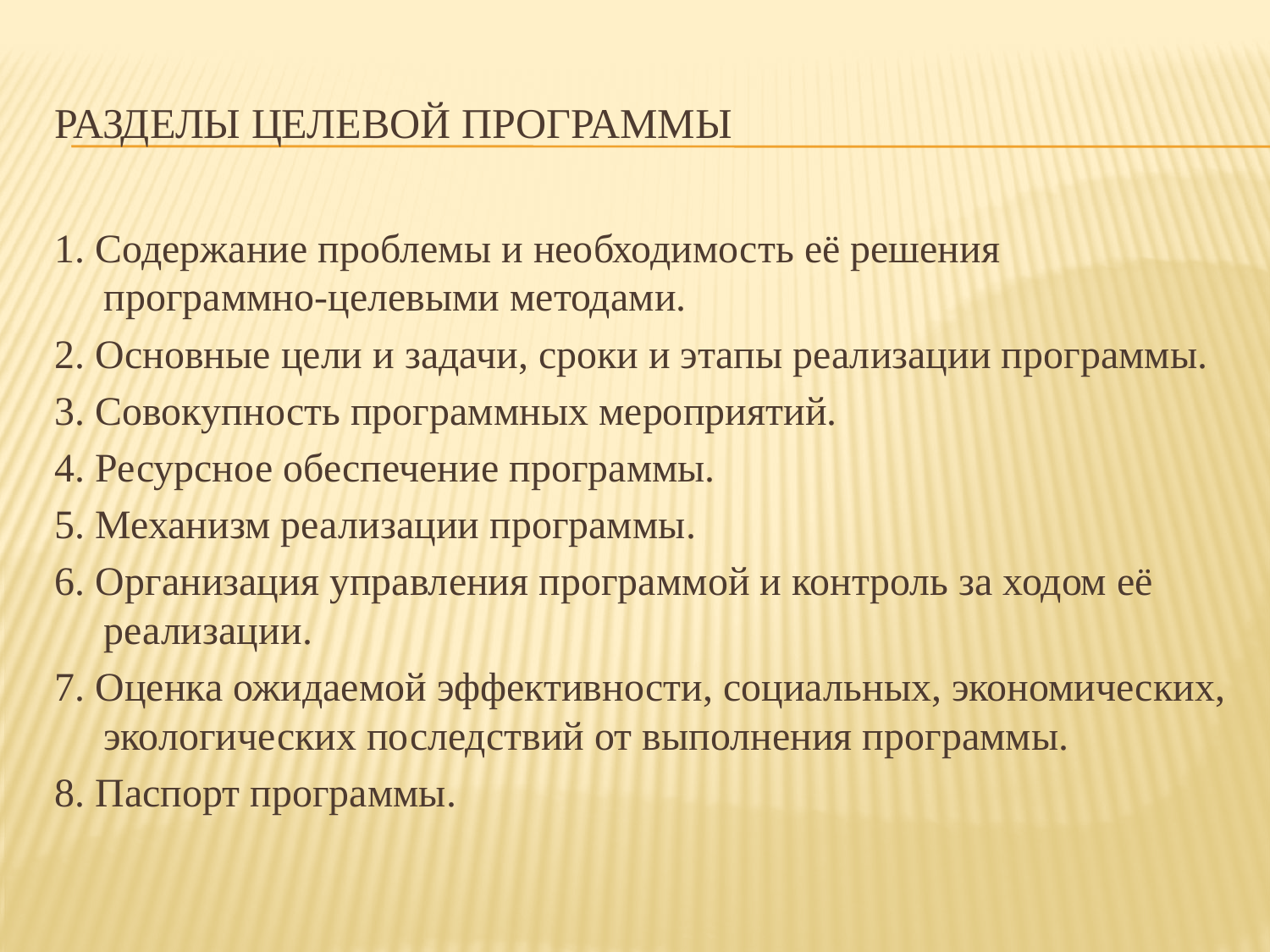

# Разделы целевой программы
1. Содержание проблемы и необходимость её решения программно-целевыми методами.
2. Основные цели и задачи, сроки и этапы реализации программы.
3. Совокупность программных мероприятий.
4. Ресурсное обеспечение программы.
5. Механизм реализации программы.
6. Организация управления программой и контроль за ходом её реализации.
7. Оценка ожидаемой эффективности, социальных, экономических, экологических последствий от выполнения программы.
8. Паспорт программы.